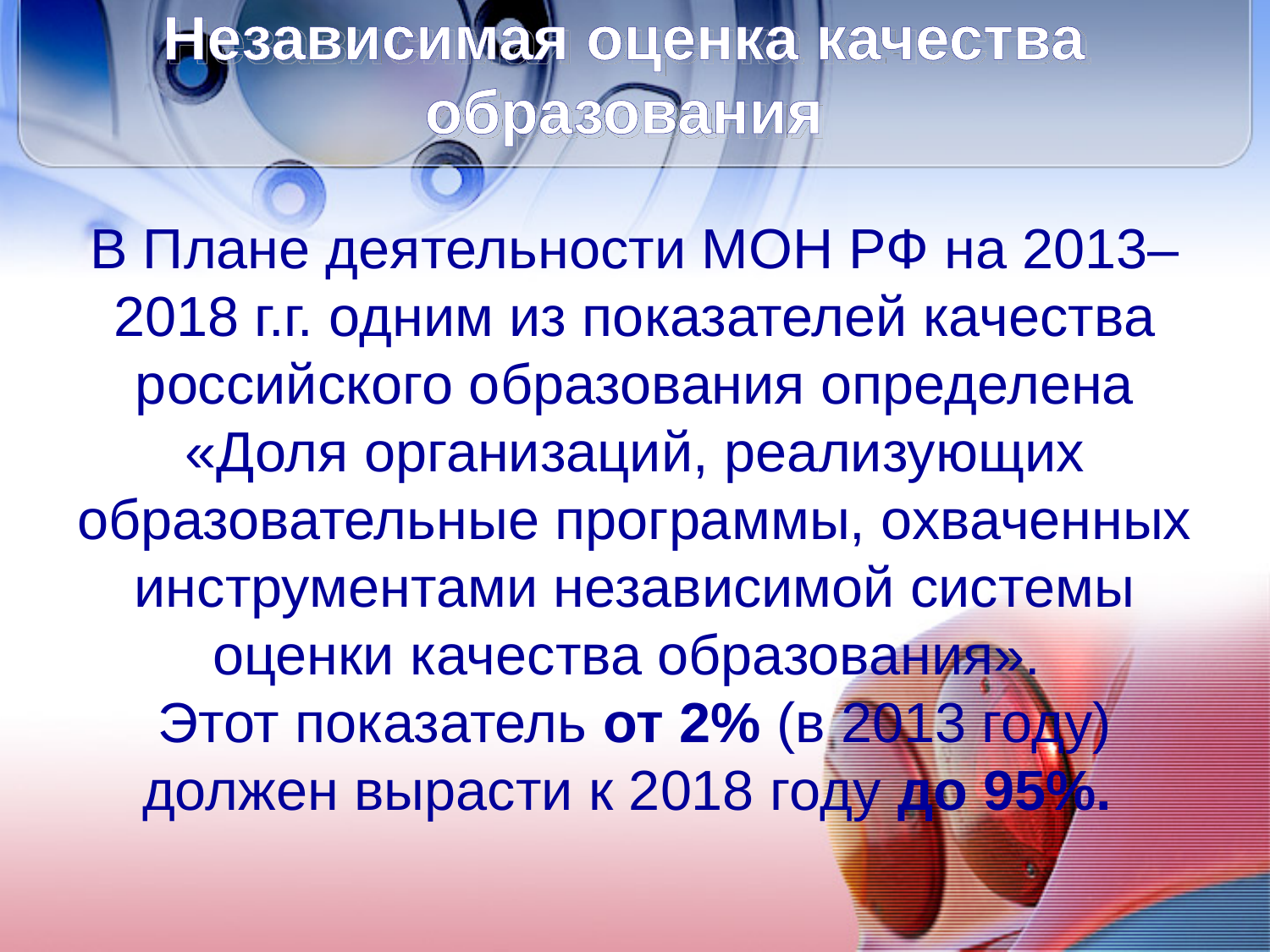

# Независимая оценка качества образования
В Плане деятельности МОН РФ на 2013–2018 г.г. одним из показателей качества российского образования определена «Доля организаций, реализующих образовательные программы, охваченных инструментами независимой системы оценки качества образования».
Этот показатель от 2% (в 2013 году) должен вырасти к 2018 году до 95%.